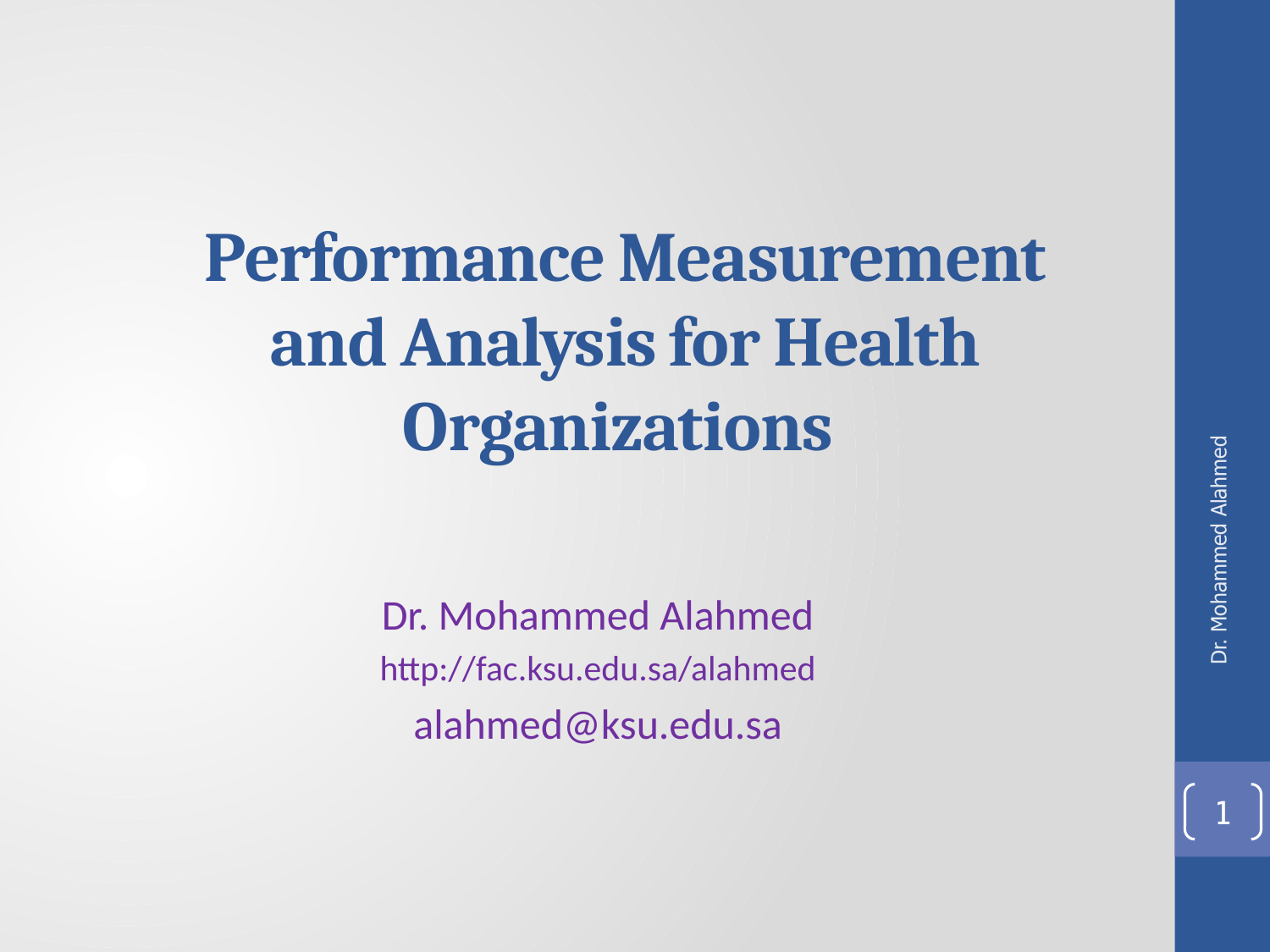

# Performance Measurement and Analysis for Health Organizations
Dr. Mohammed Alahmed
Dr. Mohammed Alahmed
http://fac.ksu.edu.sa/alahmed
alahmed@ksu.edu.sa
1